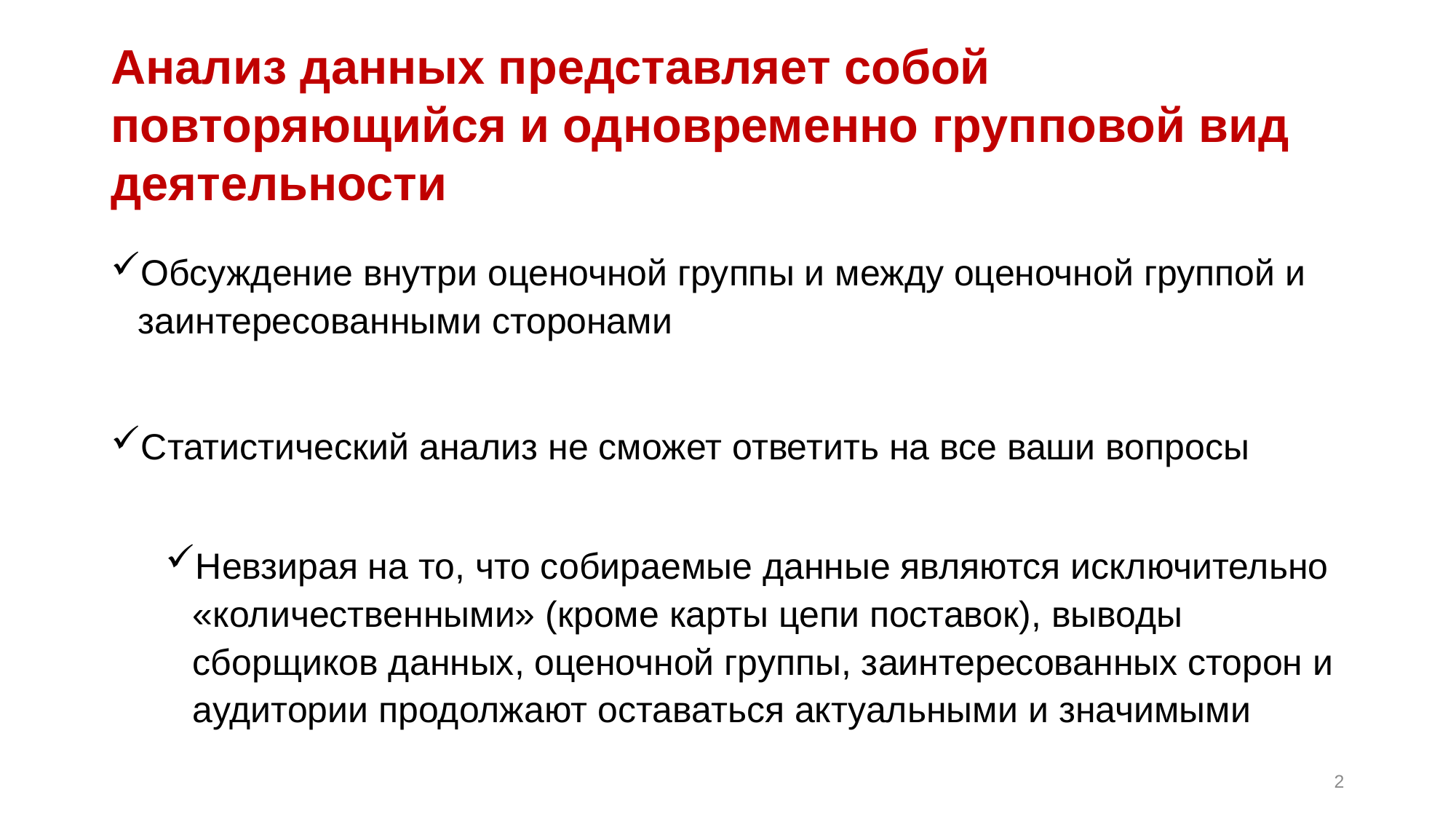

# Анализ данных представляет собой повторяющийся и одновременно групповой вид деятельности
Обсуждение внутри оценочной группы и между оценочной группой и заинтересованными сторонами

Статистический анализ не сможет ответить на все ваши вопросы

Невзирая на то, что собираемые данные являются исключительно «количественными» (кроме карты цепи поставок), выводы сборщиков данных, оценочной группы, заинтересованных сторон и аудитории продолжают оставаться актуальными и значимыми
2